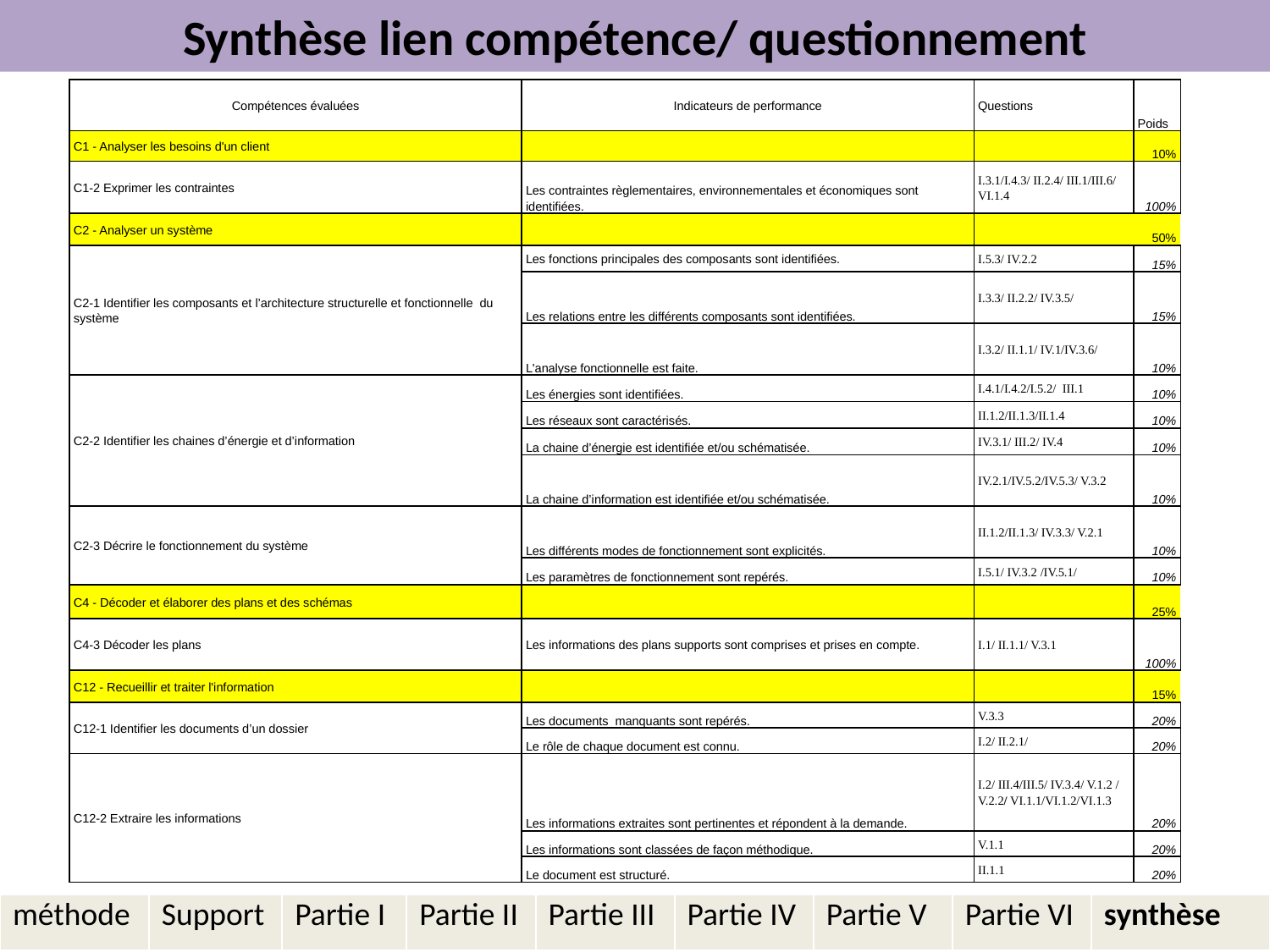

Synthèse lien compétence/ questionnement
| Compétences évaluées | Indicateurs de performance | Questions | Poids |
| --- | --- | --- | --- |
| C1 - Analyser les besoins d'un client |  |  | 10% |
| C1-2 Exprimer les contraintes | Les contraintes règlementaires, environnementales et économiques sont identifiées. | I.3.1/I.4.3/ II.2.4/ III.1/III.6/ VI.1.4 | 100% |
| C2 - Analyser un système |  |  | 50% |
| C2-1 Identifier les composants et l’architecture structurelle et fonctionnelle du système | Les fonctions principales des composants sont identifiées. | I.5.3/ IV.2.2 | 15% |
|  | Les relations entre les différents composants sont identifiées. | I.3.3/ II.2.2/ IV.3.5/ | 15% |
|  | L'analyse fonctionnelle est faite. | I.3.2/ II.1.1/ IV.1/IV.3.6/ | 10% |
| C2-2 Identifier les chaines d’énergie et d’information | Les énergies sont identifiées. | I.4.1/I.4.2/I.5.2/ III.1 | 10% |
|  | Les réseaux sont caractérisés. | II.1.2/II.1.3/II.1.4 | 10% |
|  | La chaine d’énergie est identifiée et/ou schématisée. | IV.3.1/ III.2/ IV.4 | 10% |
|  | La chaine d’information est identifiée et/ou schématisée. | IV.2.1/IV.5.2/IV.5.3/ V.3.2 | 10% |
| C2-3 Décrire le fonctionnement du système | Les différents modes de fonctionnement sont explicités. | II.1.2/II.1.3/ IV.3.3/ V.2.1 | 10% |
|  | Les paramètres de fonctionnement sont repérés. | I.5.1/ IV.3.2 /IV.5.1/ | 10% |
| C4 - Décoder et élaborer des plans et des schémas |  |  | 25% |
| C4-3 Décoder les plans | Les informations des plans supports sont comprises et prises en compte. | I.1/ II.1.1/ V.3.1 | 100% |
| C12 - Recueillir et traiter l'information |  |  | 15% |
| C12-1 Identifier les documents d’un dossier | Les documents manquants sont repérés. | V.3.3 | 20% |
|  | Le rôle de chaque document est connu. | I.2/ II.2.1/ | 20% |
| C12-2 Extraire les informations | Les informations extraites sont pertinentes et répondent à la demande. | I.2/ III.4/III.5/ IV.3.4/ V.1.2 / V.2.2/ VI.1.1/VI.1.2/VI.1.3 | 20% |
|  | Les informations sont classées de façon méthodique. | V.1.1 | 20% |
|  | Le document est structuré. | II.1.1 | 20% |

| méthode | Support | Partie I | Partie II | Partie III | Partie IV | Partie V | Partie VI | synthèse |
| --- | --- | --- | --- | --- | --- | --- | --- | --- |